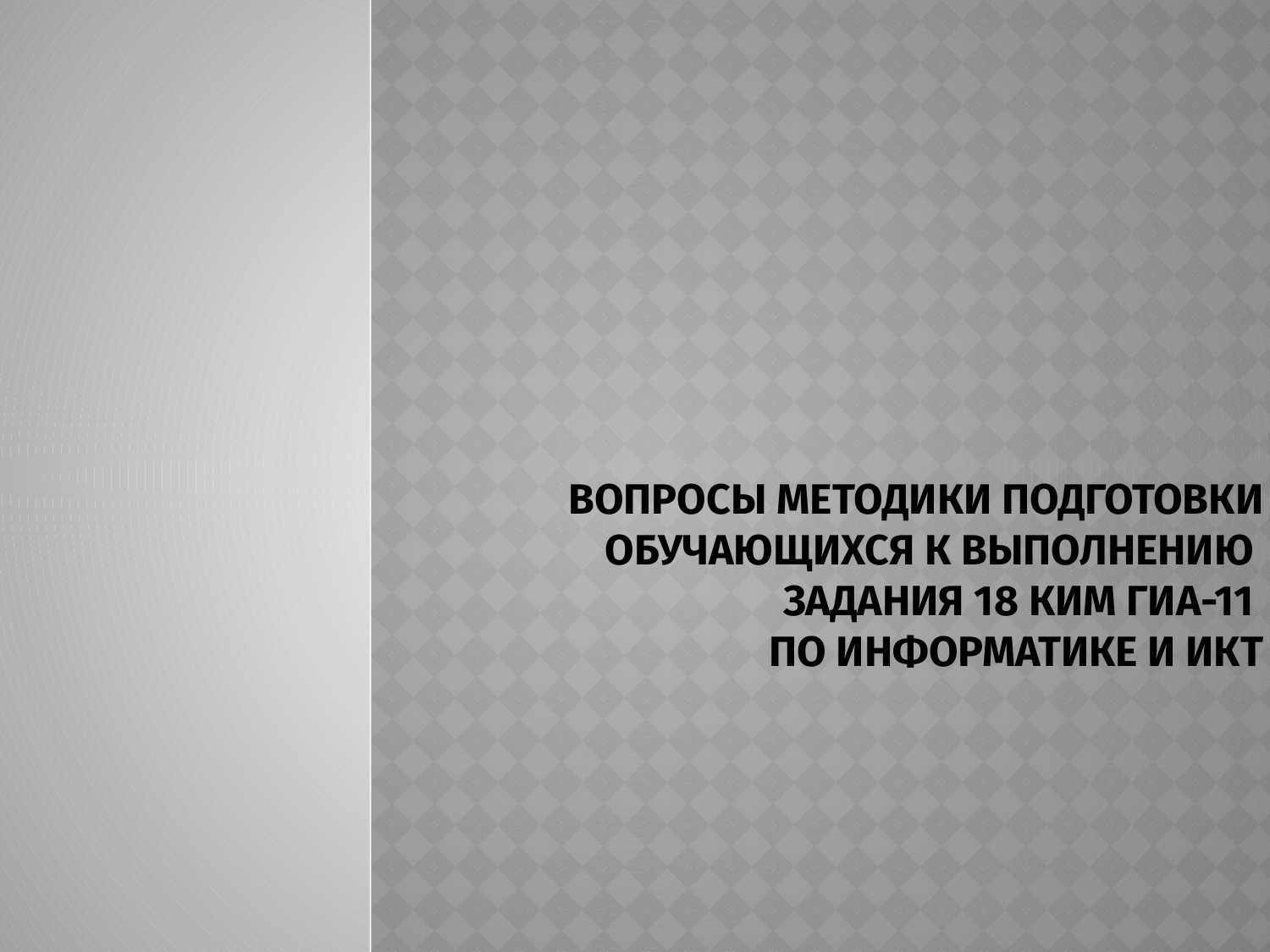

# Вопросы методики подготовки обучающихся к выполнению задания 18 КИМ ГИА-11 по информатике и ИКТ